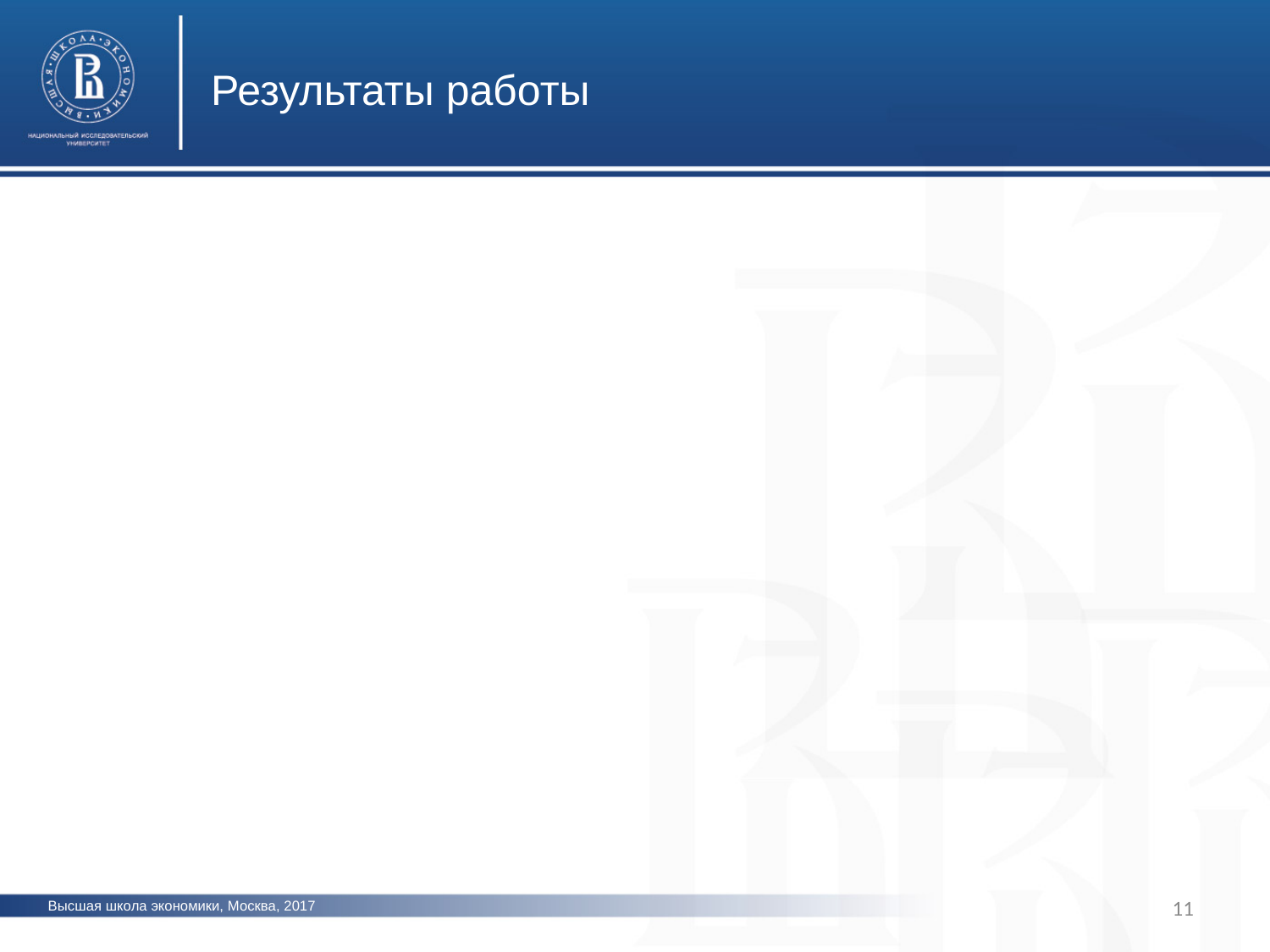

Результаты работы
11
Высшая школа экономики, Москва, 2017